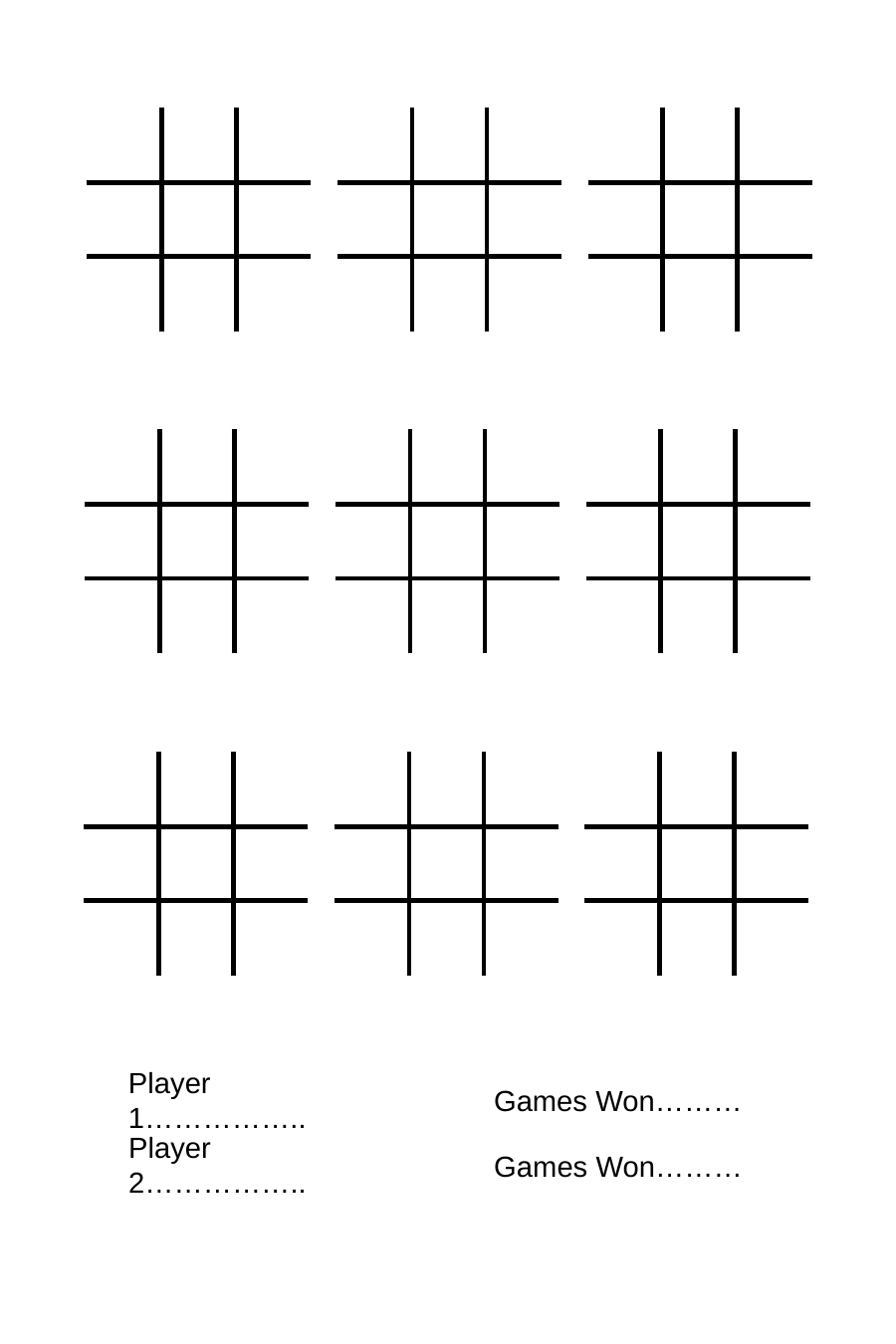

Player 1……………..
Games Won………
Player 2……………..
Games Won………